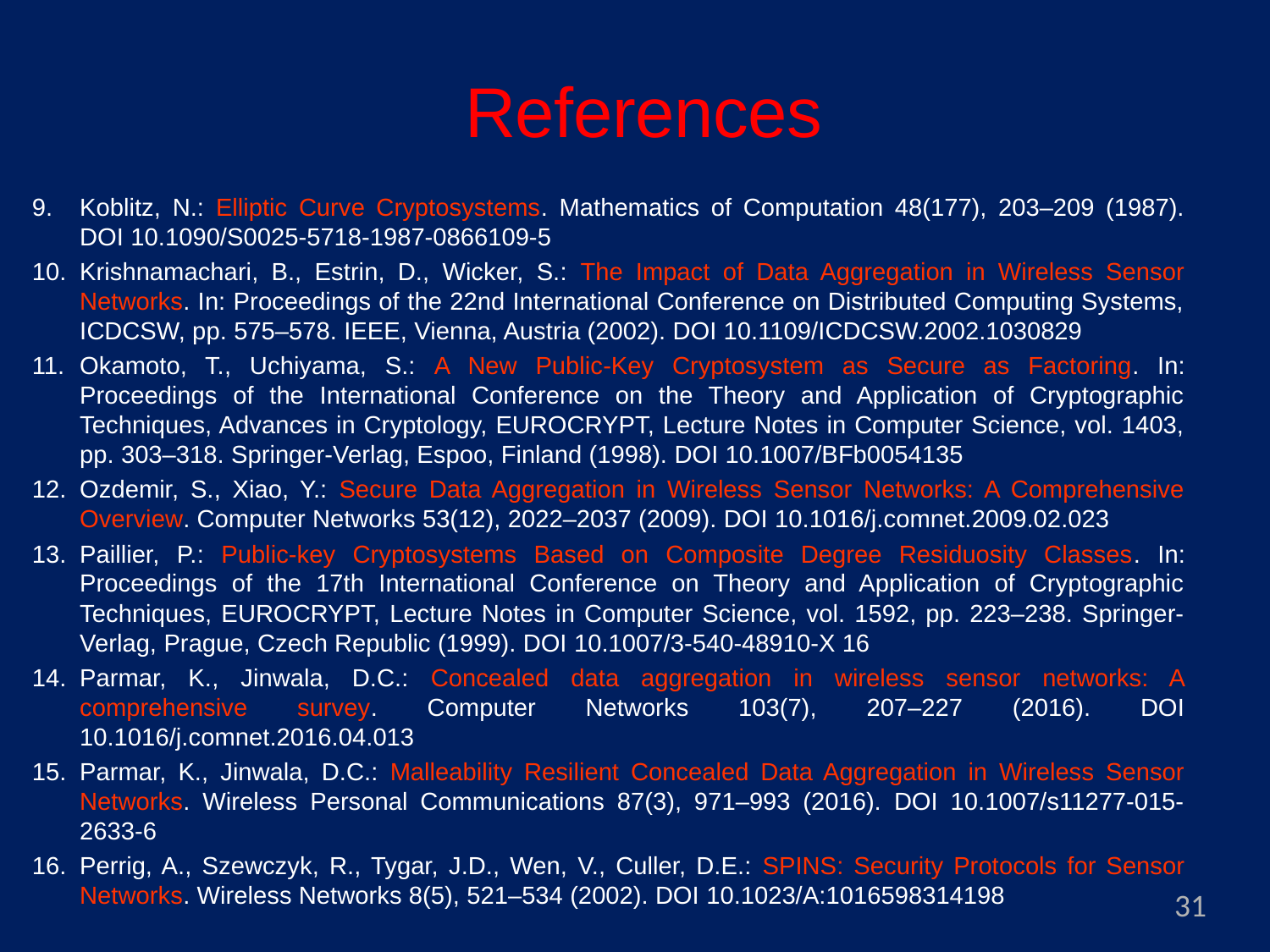

# References
Koblitz, N.: Elliptic Curve Cryptosystems. Mathematics of Computation 48(177), 203–209 (1987). DOI 10.1090/S0025-5718-1987-0866109-5
Krishnamachari, B., Estrin, D., Wicker, S.: The Impact of Data Aggregation in Wireless Sensor Networks. In: Proceedings of the 22nd International Conference on Distributed Computing Systems, ICDCSW, pp. 575–578. IEEE, Vienna, Austria (2002). DOI 10.1109/ICDCSW.2002.1030829
Okamoto, T., Uchiyama, S.: A New Public-Key Cryptosystem as Secure as Factoring. In: Proceedings of the International Conference on the Theory and Application of Cryptographic Techniques, Advances in Cryptology, EUROCRYPT, Lecture Notes in Computer Science, vol. 1403, pp. 303–318. Springer-Verlag, Espoo, Finland (1998). DOI 10.1007/BFb0054135
Ozdemir, S., Xiao, Y.: Secure Data Aggregation in Wireless Sensor Networks: A Comprehensive Overview. Computer Networks 53(12), 2022–2037 (2009). DOI 10.1016/j.comnet.2009.02.023
Paillier, P.: Public-key Cryptosystems Based on Composite Degree Residuosity Classes. In: Proceedings of the 17th International Conference on Theory and Application of Cryptographic Techniques, EUROCRYPT, Lecture Notes in Computer Science, vol. 1592, pp. 223–238. Springer-Verlag, Prague, Czech Republic (1999). DOI 10.1007/3-540-48910-X 16
Parmar, K., Jinwala, D.C.: Concealed data aggregation in wireless sensor networks: A comprehensive survey. Computer Networks 103(7), 207–227 (2016). DOI 10.1016/j.comnet.2016.04.013
Parmar, K., Jinwala, D.C.: Malleability Resilient Concealed Data Aggregation in Wireless Sensor Networks. Wireless Personal Communications 87(3), 971–993 (2016). DOI 10.1007/s11277-015-2633-6
Perrig, A., Szewczyk, R., Tygar, J.D., Wen, V., Culler, D.E.: SPINS: Security Protocols for Sensor Networks. Wireless Networks 8(5), 521–534 (2002). DOI 10.1023/A:1016598314198
31